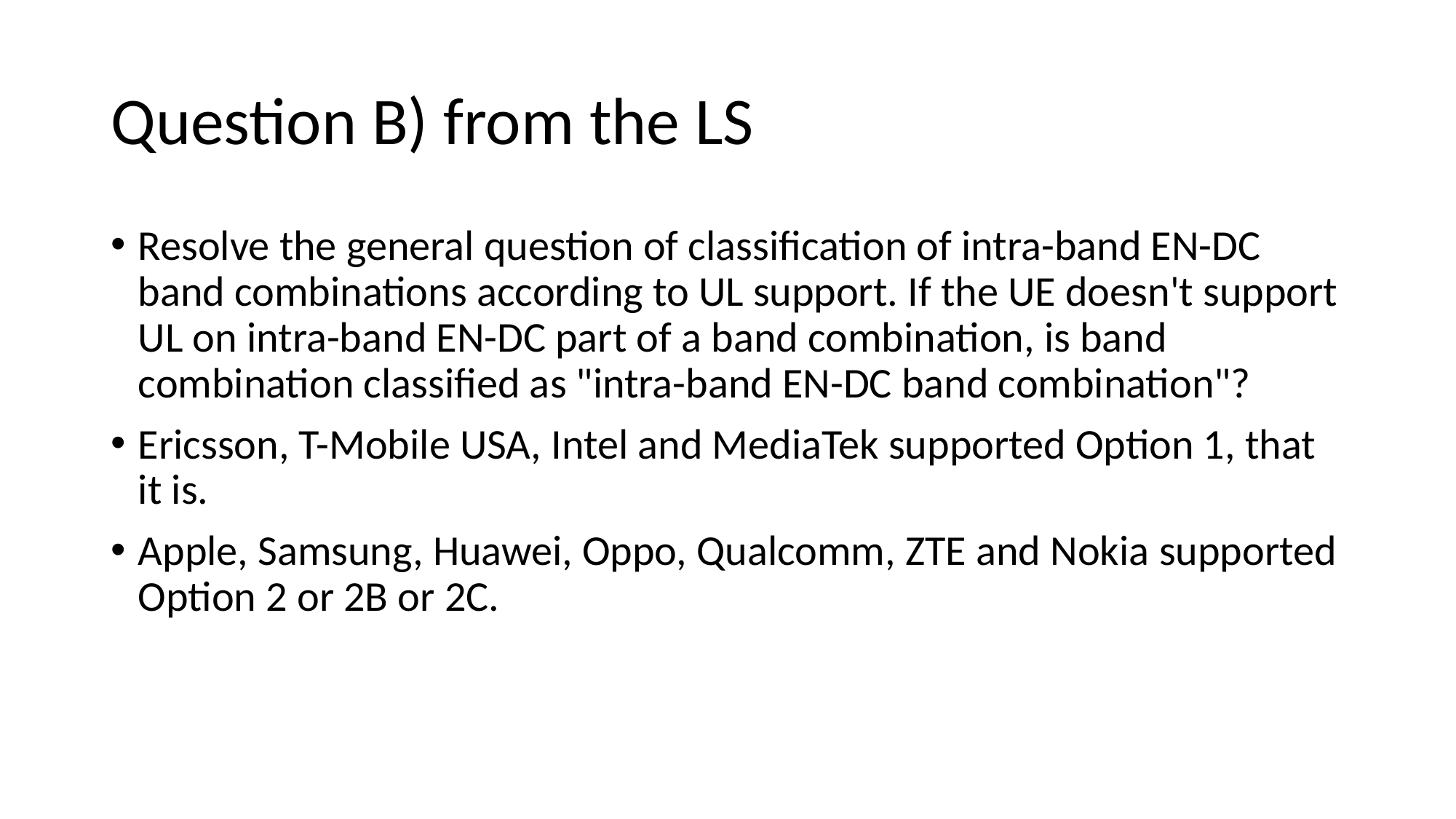

# Question B) from the LS
Resolve the general question of classification of intra-band EN-DC band combinations according to UL support. If the UE doesn't support UL on intra-band EN-DC part of a band combination, is band combination classified as "intra-band EN-DC band combination"?
Ericsson, T-Mobile USA, Intel and MediaTek supported Option 1, that it is.
Apple, Samsung, Huawei, Oppo, Qualcomm, ZTE and Nokia supported Option 2 or 2B or 2C.